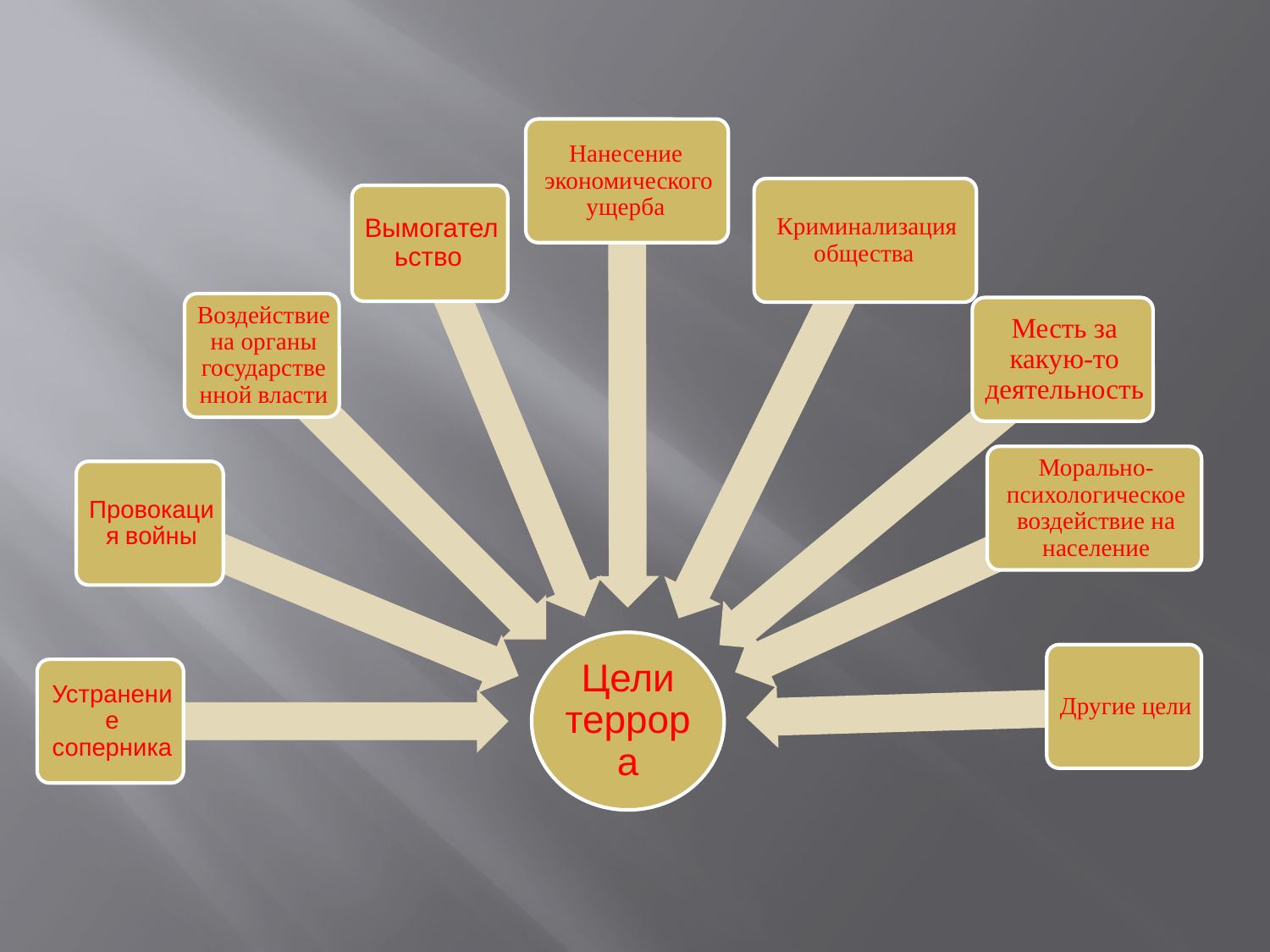

Цели террора
Устранение соперника
Провокация войны
Воздействие на органы государственной власти
Вымогательство
Другие цели
Нанесение  экономического ущерба
Криминализация общества
Месть за какую-то деятельность
Морально-психологическое воздействие на население